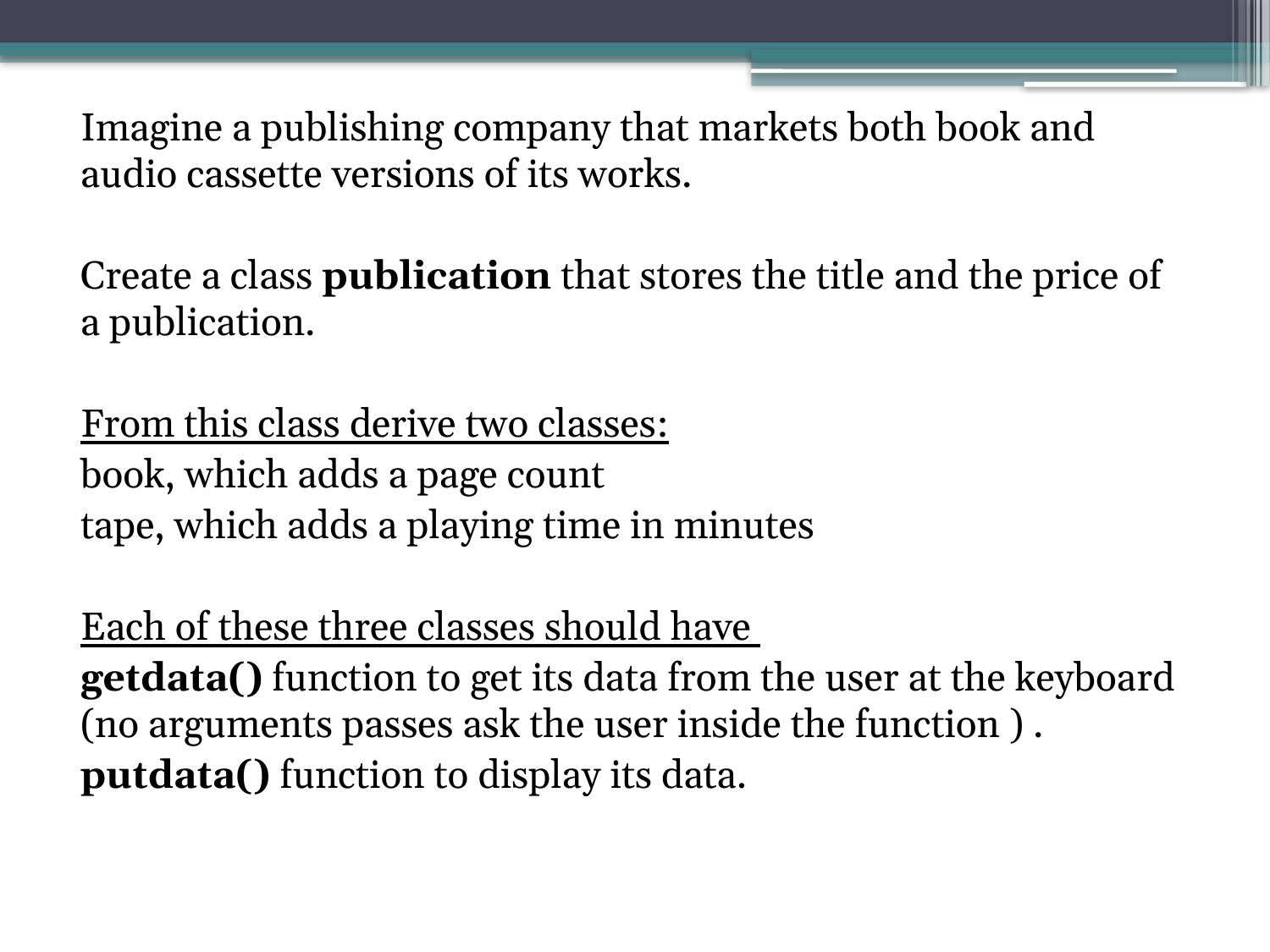

Imagine a publishing company that markets both book and audio cassette versions of its works.

Create a class publication that stores the title and the price of a publication.

From this class derive two classes:
book, which adds a page count
tape, which adds a playing time in minutes

Each of these three classes should have
getdata() function to get its data from the user at the keyboard (no arguments passes ask the user inside the function ) .
putdata() function to display its data.